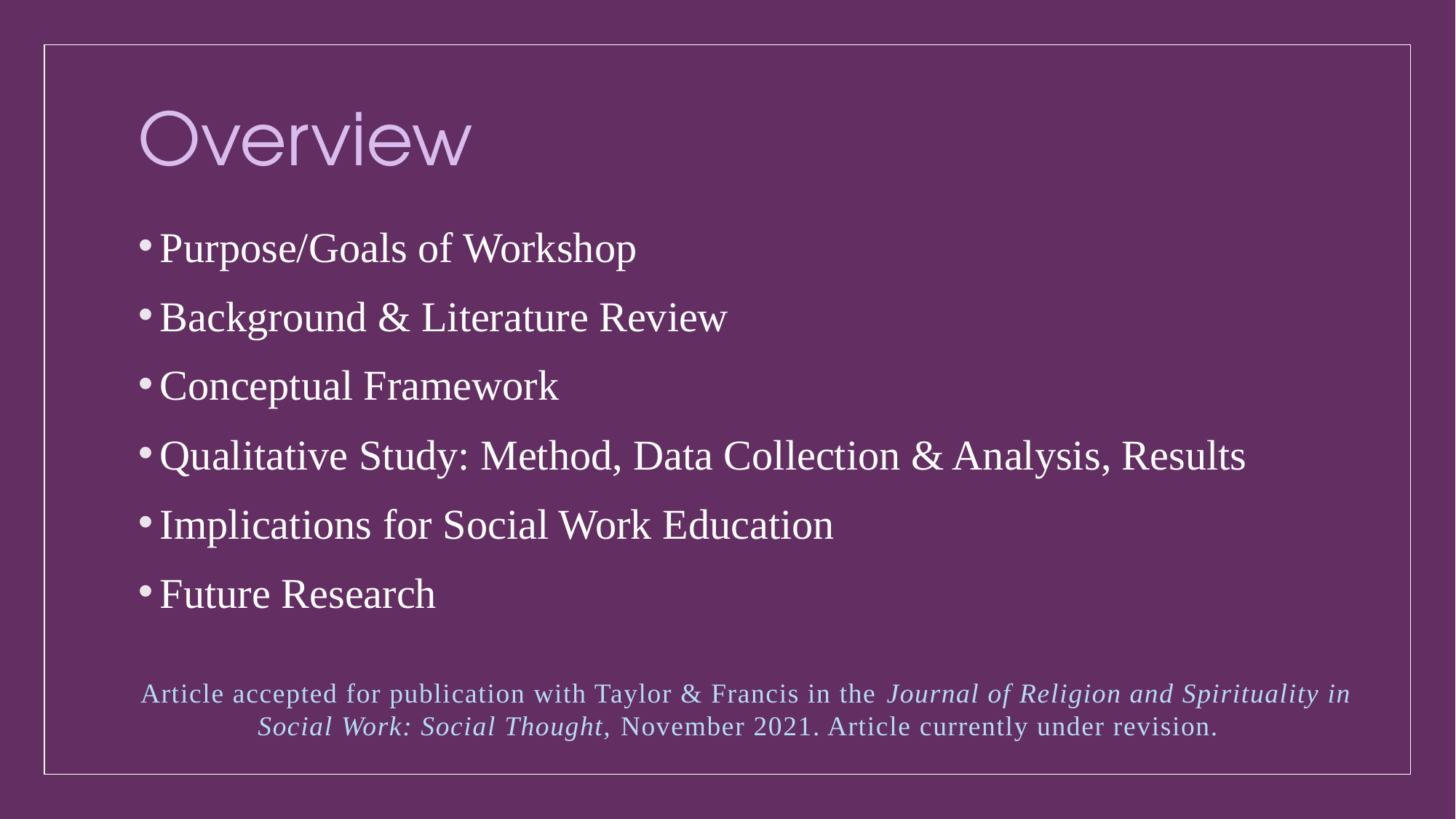

# Overview
Purpose/Goals of Workshop
Background & Literature Review
Conceptual Framework
Qualitative Study: Method, Data Collection & Analysis, Results
Implications for Social Work Education
Future Research
Article accepted for publication with Taylor & Francis in the Journal of Religion and Spirituality in Social Work: Social Thought, November 2021. Article currently under revision.